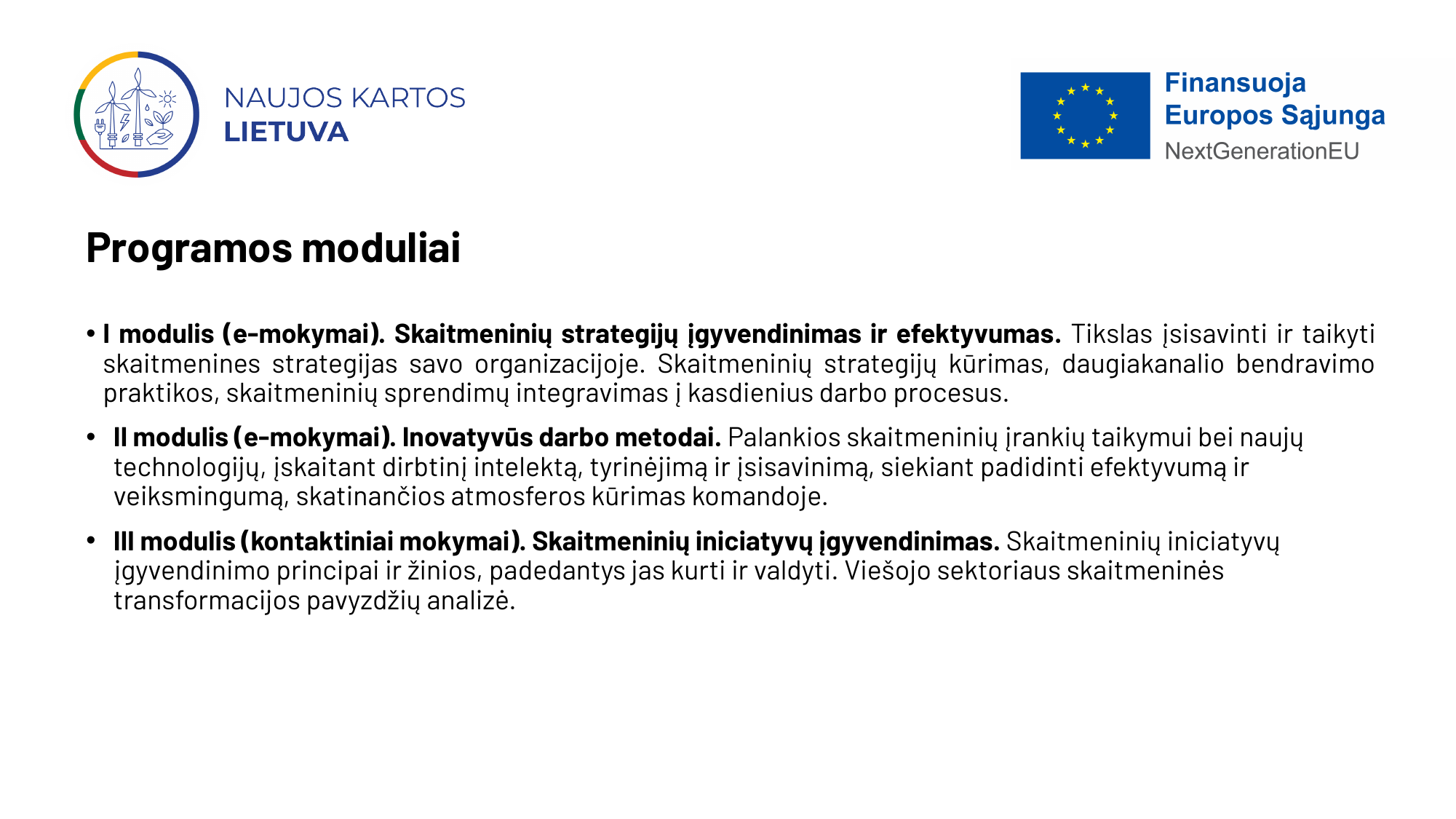

# Programos moduliai
I modulis (e-mokymai). Skaitmeninių strategijų įgyvendinimas ir efektyvumas. Tikslas įsisavinti ir taikyti skaitmenines strategijas savo organizacijoje. Skaitmeninių strategijų kūrimas, daugiakanalio bendravimo praktikos, skaitmeninių sprendimų integravimas į kasdienius darbo procesus.
II modulis (e-mokymai). Inovatyvūs darbo metodai. Palankios skaitmeninių įrankių taikymui bei naujų technologijų, įskaitant dirbtinį intelektą, tyrinėjimą ir įsisavinimą, siekiant padidinti efektyvumą ir veiksmingumą, skatinančios atmosferos kūrimas komandoje.
III modulis (kontaktiniai mokymai). Skaitmeninių iniciatyvų įgyvendinimas. Skaitmeninių iniciatyvų įgyvendinimo principai ir žinios, padedantys jas kurti ir valdyti. Viešojo sektoriaus skaitmeninės transformacijos pavyzdžių analizė.